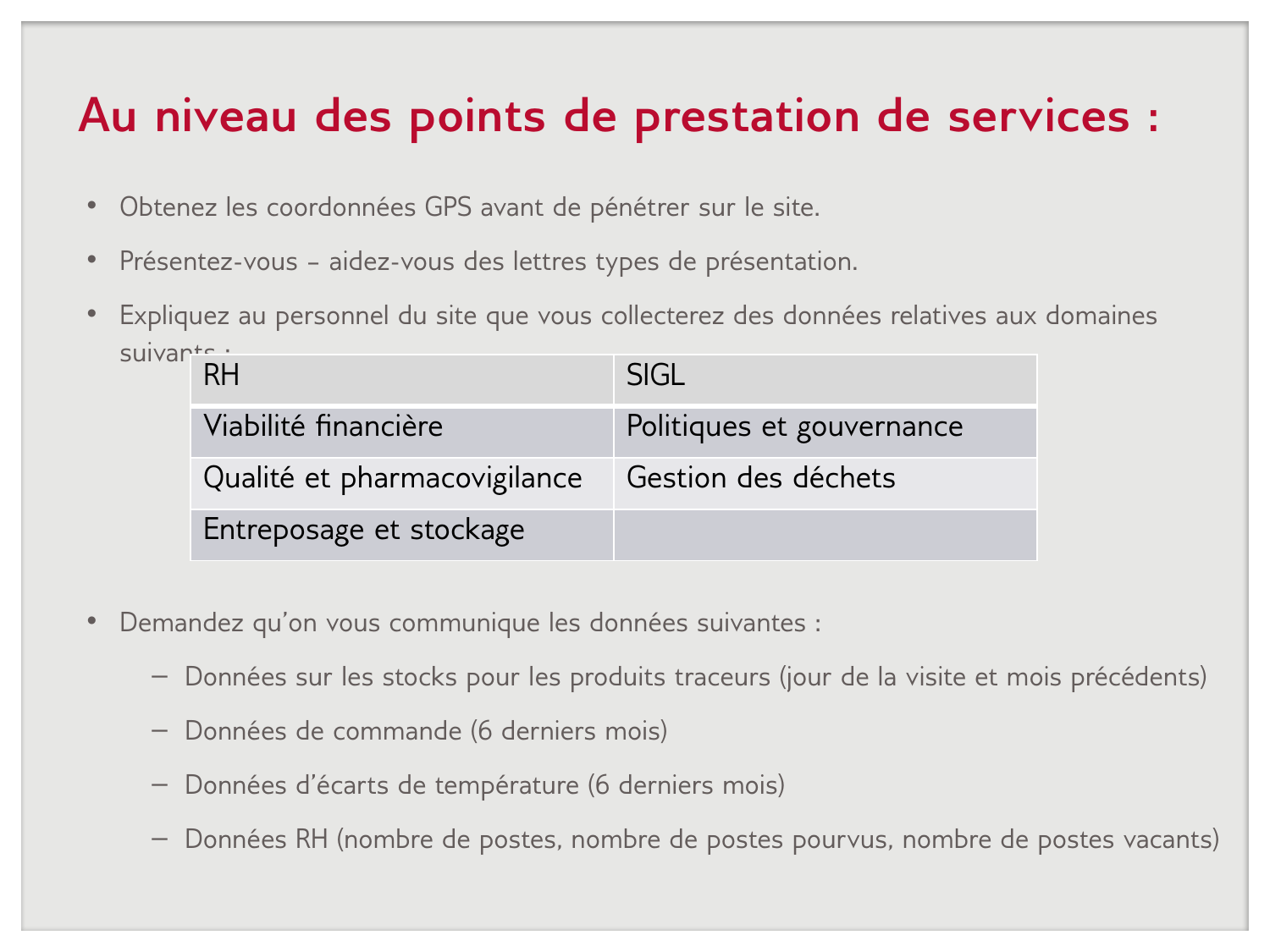

# Au niveau des points de prestation de services :

Obtenez les coordonnées GPS avant de pénétrer sur le site.
Présentez-vous – aidez-vous des lettres types de présentation.
Expliquez au personnel du site que vous collecterez des données relatives aux domaines suivants :

Demandez qu’on vous communique les données suivantes :
Données sur les stocks pour les produits traceurs (jour de la visite et mois précédents)
Données de commande (6 derniers mois)
Données d’écarts de température (6 derniers mois)
Données RH (nombre de postes, nombre de postes pourvus, nombre de postes vacants)
| RH | SIGL |
| --- | --- |
| Viabilité financière | Politiques et gouvernance |
| Qualité et pharmacovigilance | Gestion des déchets |
| Entreposage et stockage |  |